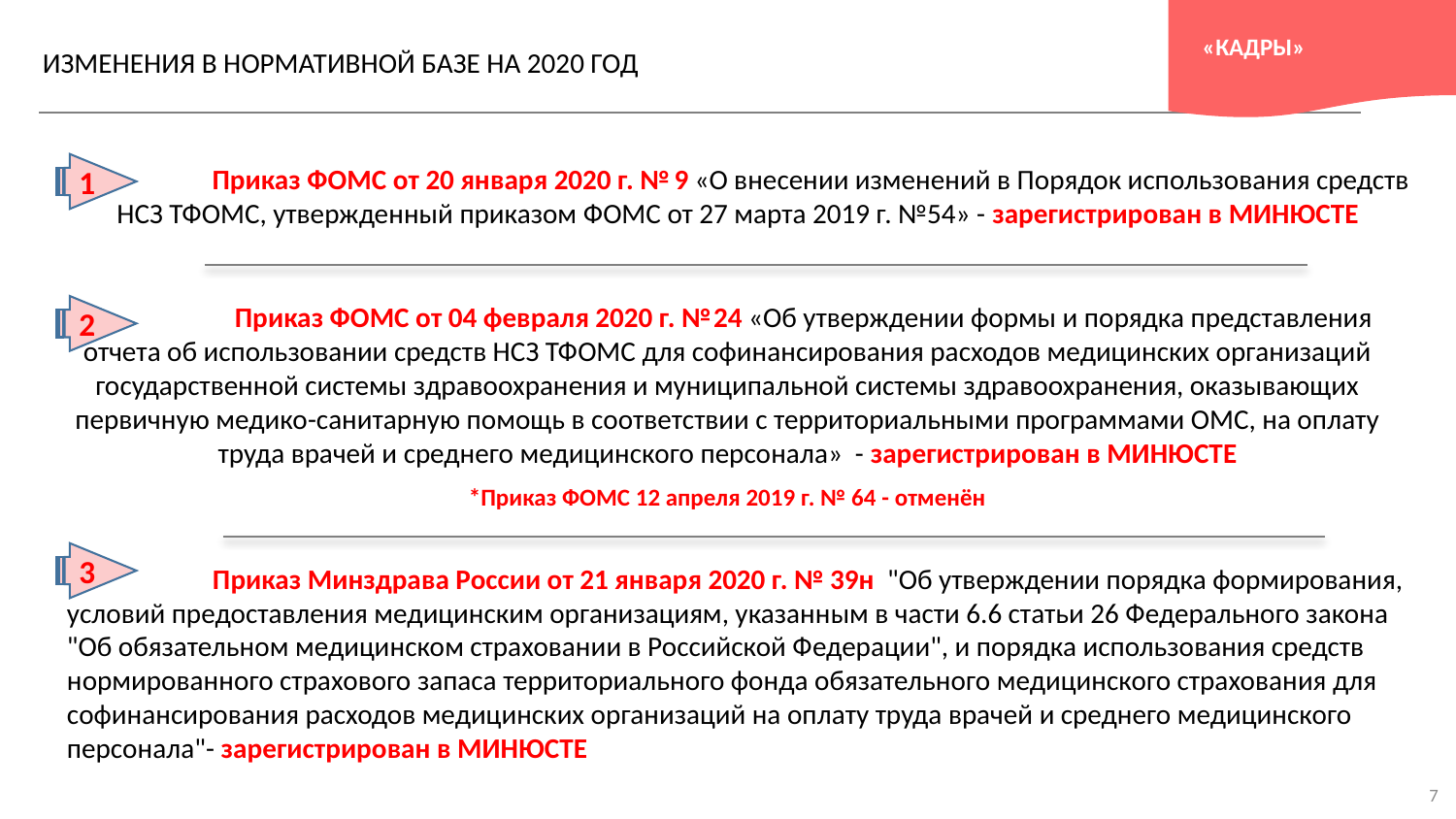

«КАДРЫ»
ИЗМЕНЕНИЯ В НОРМАТИВНОЙ БАЗЕ НА 2020 ГОД
1
	Приказ ФОМС от 20 января 2020 г. № 9 «О внесении изменений в Порядок использования средств НСЗ ТФОМС, утвержденный приказом ФОМС от 27 марта 2019 г. №54» - зарегистрирован в МИНЮСТЕ
	 Приказ ФОМС от 04 февраля 2020 г. № 24 «Об утверждении формы и порядка представления отчета об использовании средств НСЗ ТФОМС для софинансирования расходов медицинских организаций государственной системы здравоохранения и муниципальной системы здравоохранения, оказывающих первичную медико-санитарную помощь в соответствии с территориальными программами ОМС, на оплату труда врачей и среднего медицинского персонала»  - зарегистрирован в МИНЮСТЕ

*Приказ ФОМС 12 апреля 2019 г. № 64 - отменён
2
3
	Приказ Минздрава России от 21 января 2020 г. № 39н  "Об утверждении порядка формирования, условий предоставления медицинским организациям, указанным в части 6.6 статьи 26 Федерального закона "Об обязательном медицинском страховании в Российской Федерации", и порядка использования средств нормированного страхового запаса территориального фонда обязательного медицинского страхования для софинансирования расходов медицинских организаций на оплату труда врачей и среднего медицинского персонала"- зарегистрирован в МИНЮСТЕ
7